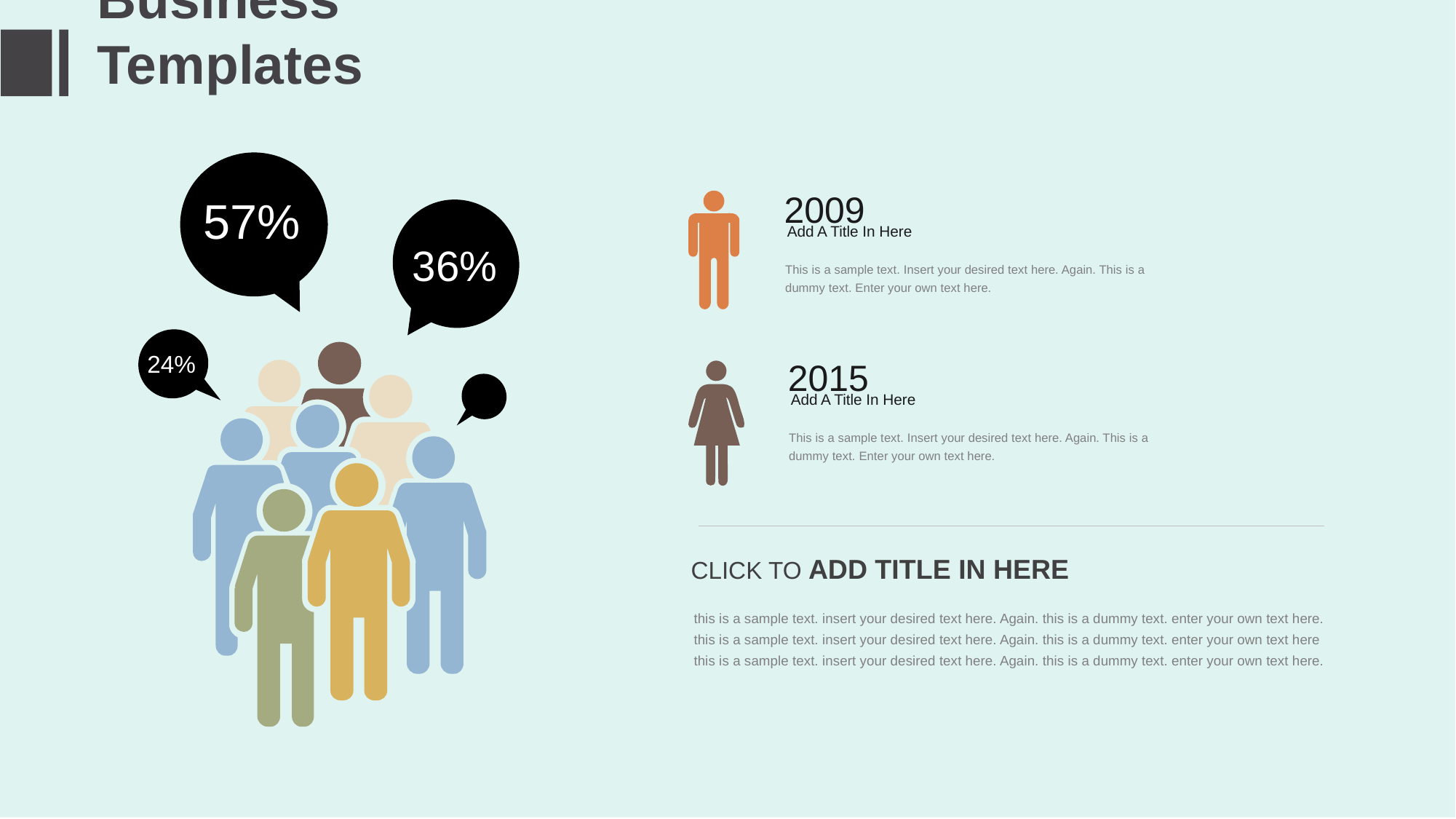

57%
2009
Add A Title In Here
This is a sample text. Insert your desired text here. Again. This is a dummy text. Enter your own text here.

36%

24%

2015
Add A Title In Here
This is a sample text. Insert your desired text here. Again. This is a dummy text. Enter your own text here.

CLICK TO ADD TITLE IN HERE
this is a sample text. insert your desired text here. Again. this is a dummy text. enter your own text here. this is a sample text. insert your desired text here. Again. this is a dummy text. enter your own text here this is a sample text. insert your desired text here. Again. this is a dummy text. enter your own text here.